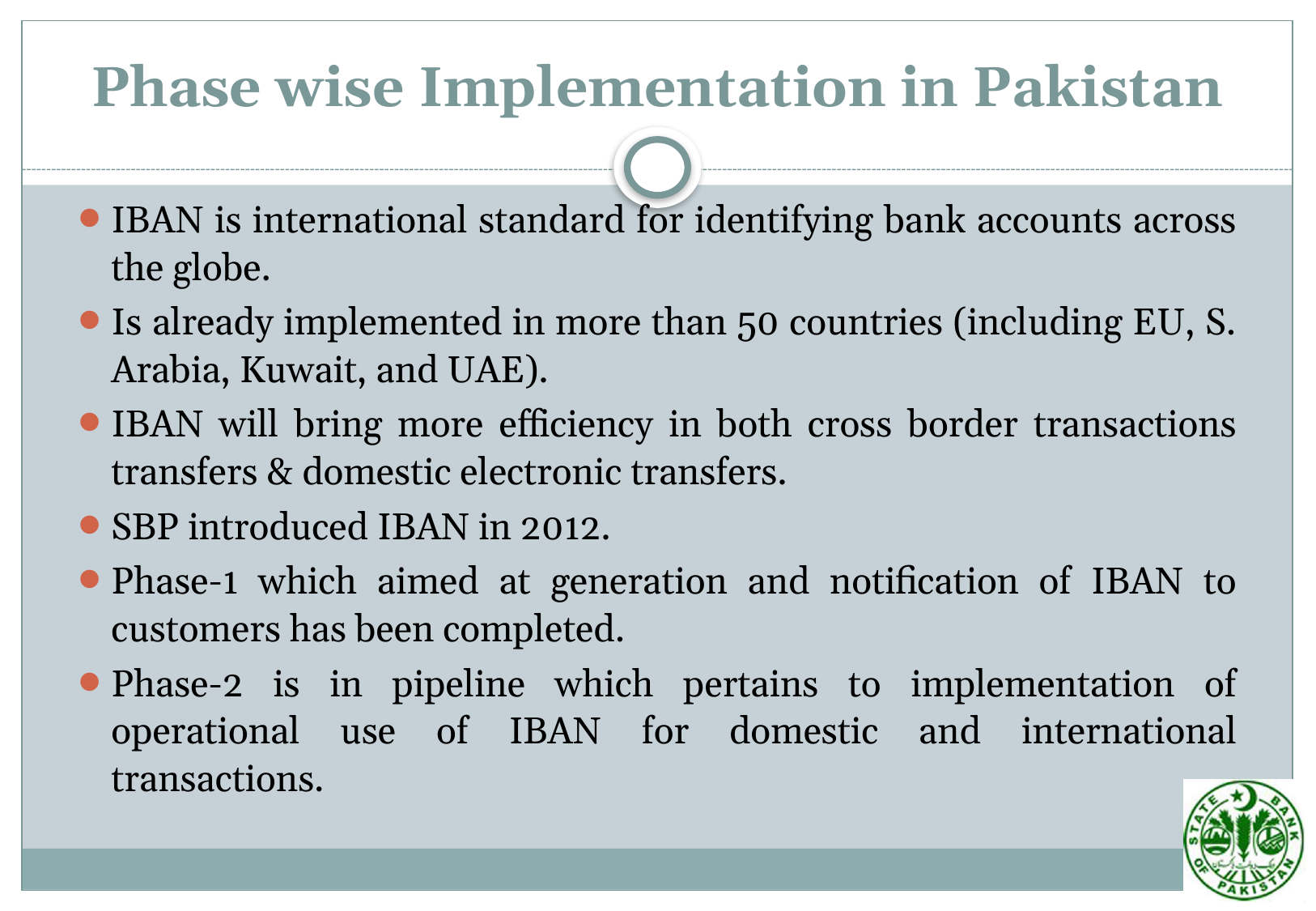

# Phase wise Implementation in Pakistan
IBAN is international standard for identifying bank accounts across the globe.
Is already implemented in more than 50 countries (including EU, S. Arabia, Kuwait, and UAE).
IBAN will bring more efficiency in both cross border transactions transfers & domestic electronic transfers.
SBP introduced IBAN in 2012.
Phase-1 which aimed at generation and notification of IBAN to customers has been completed.
Phase-2 is in pipeline which pertains to implementation of operational use of IBAN for domestic and international transactions.